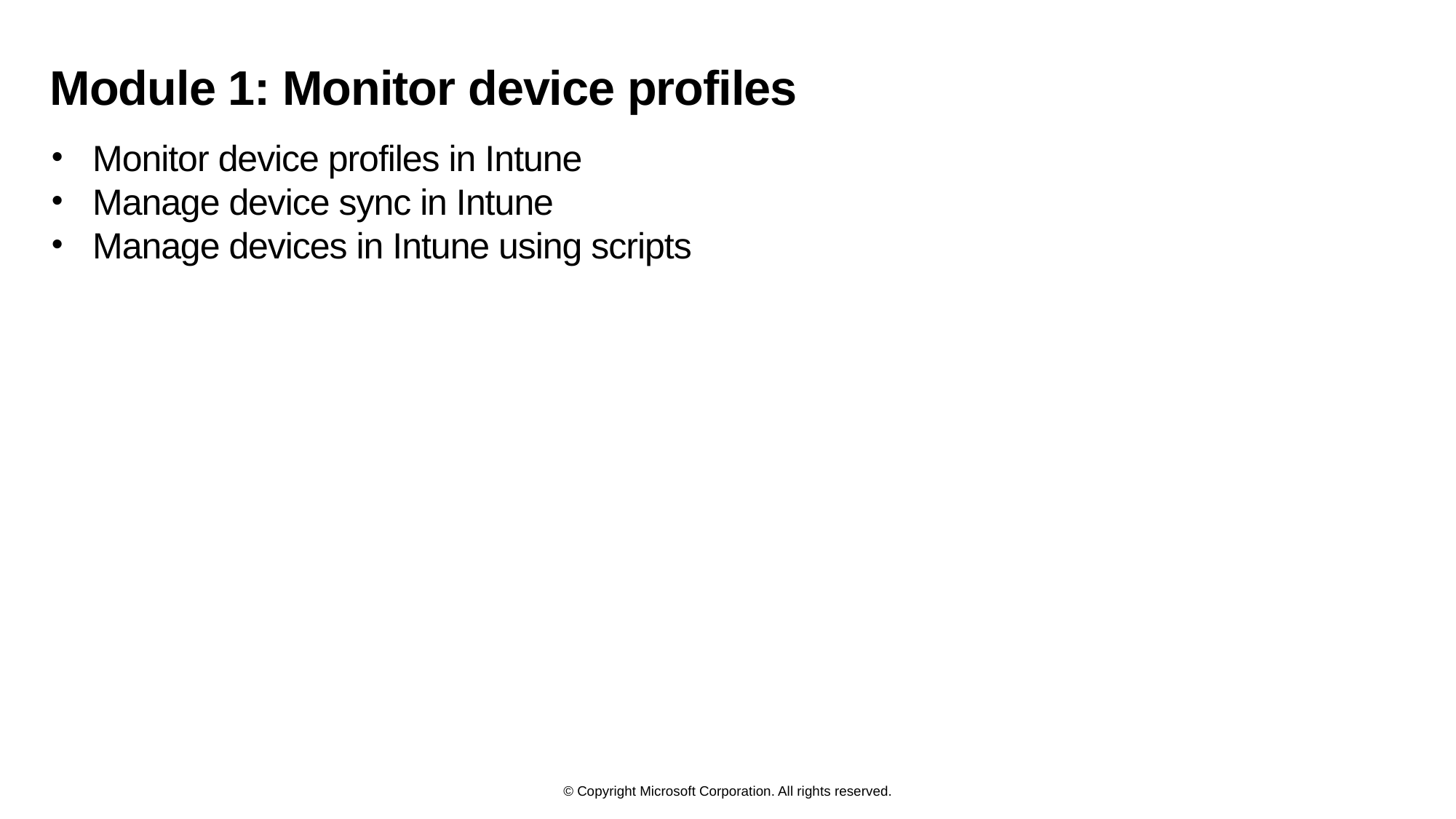

# Module 1: Monitor device profiles
Monitor device profiles in Intune
Manage device sync in Intune
Manage devices in Intune using scripts